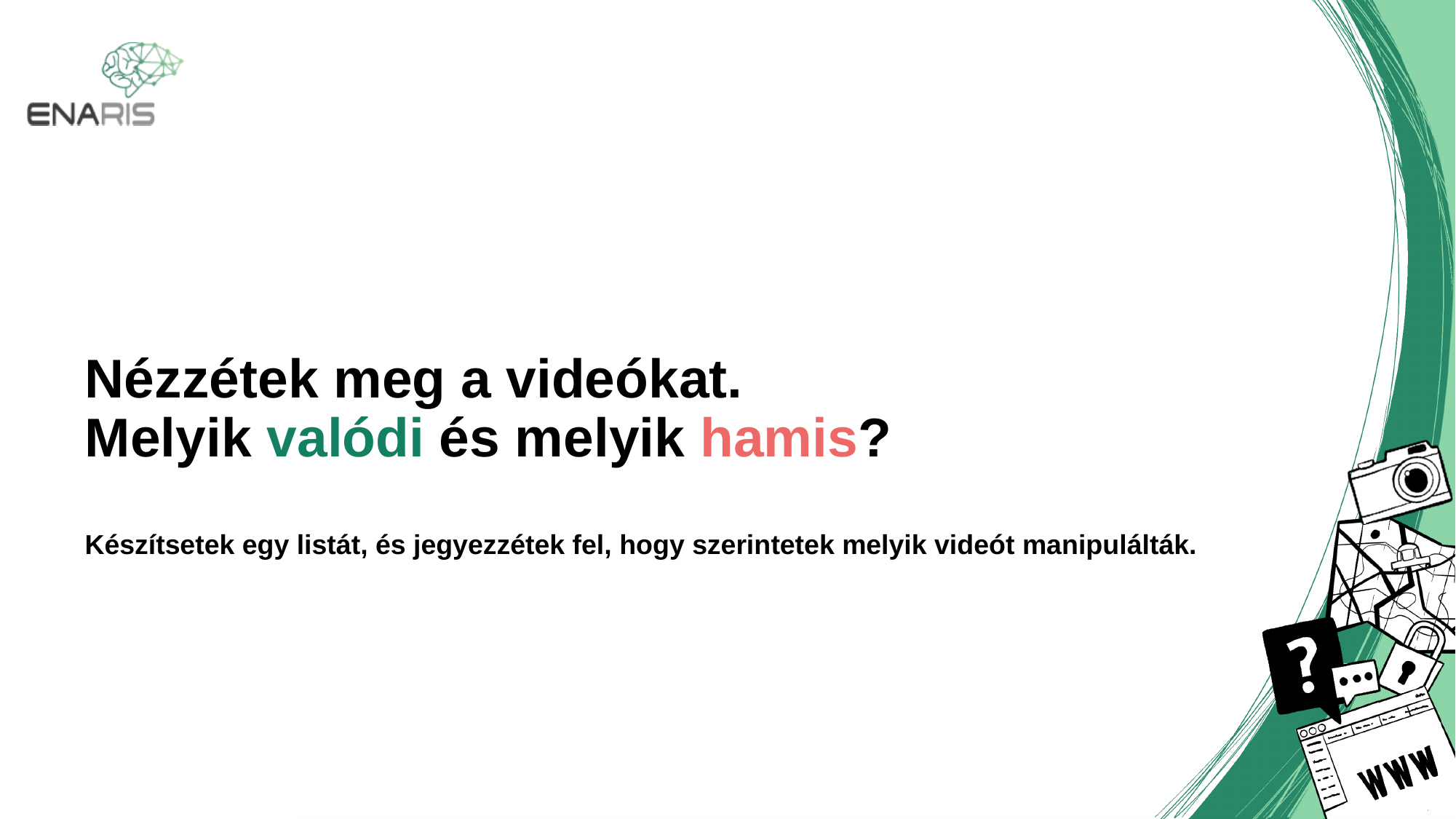

# Nézzétek meg a videókat. Melyik valódi és melyik hamis?
Készítsetek egy listát, és jegyezzétek fel, hogy szerintetek melyik videót manipulálták.